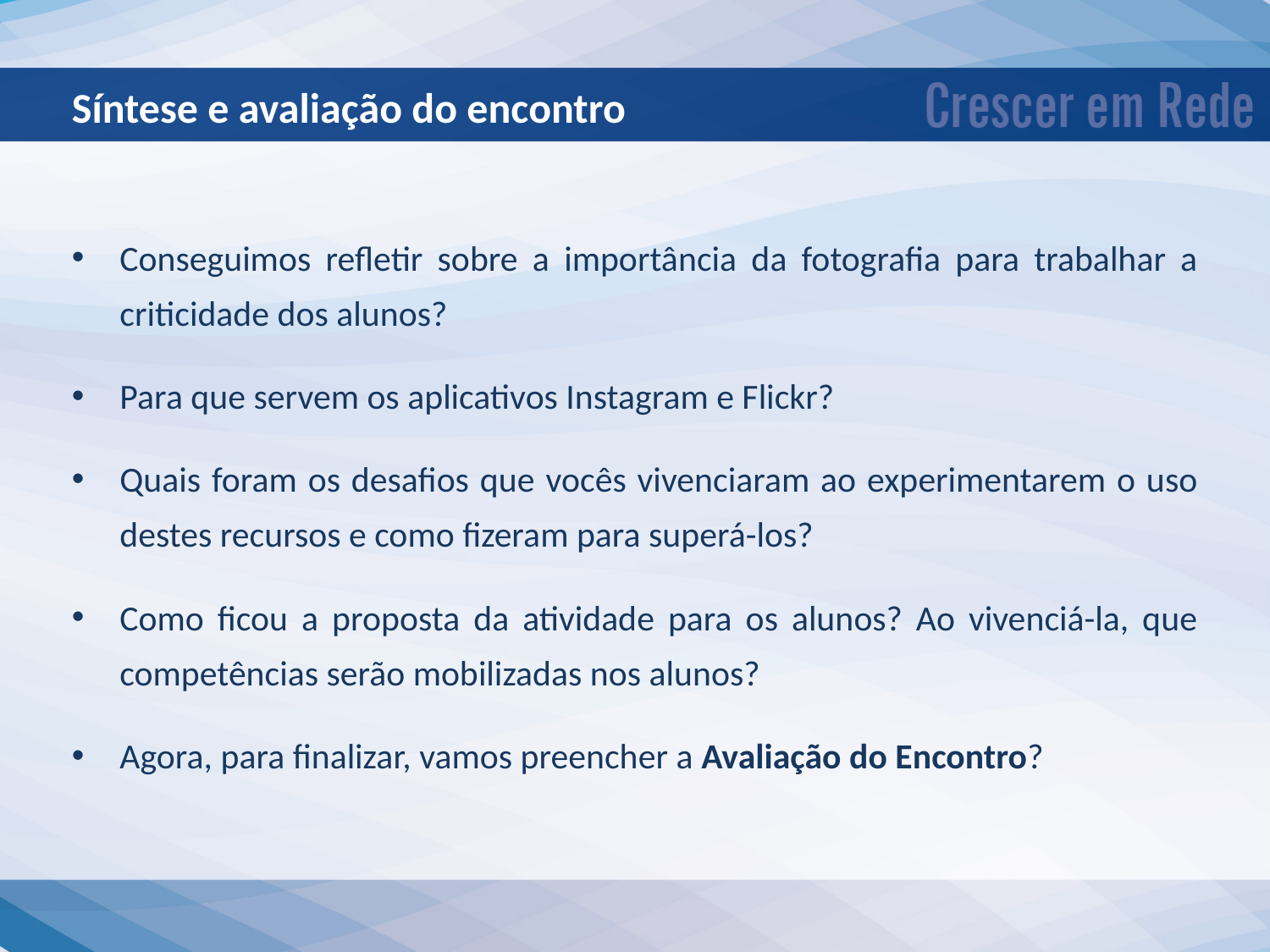

Síntese e avaliação do encontro

Conseguimos refletir sobre a importância da fotografia para trabalhar a criticidade dos alunos?
Para que servem os aplicativos Instagram e Flickr?
Quais foram os desafios que vocês vivenciaram ao experimentarem o uso destes recursos e como fizeram para superá-los?
Como ficou a proposta da atividade para os alunos? Ao vivenciá-la, que competências serão mobilizadas nos alunos?
Agora, para finalizar, vamos preencher a Avaliação do Encontro?